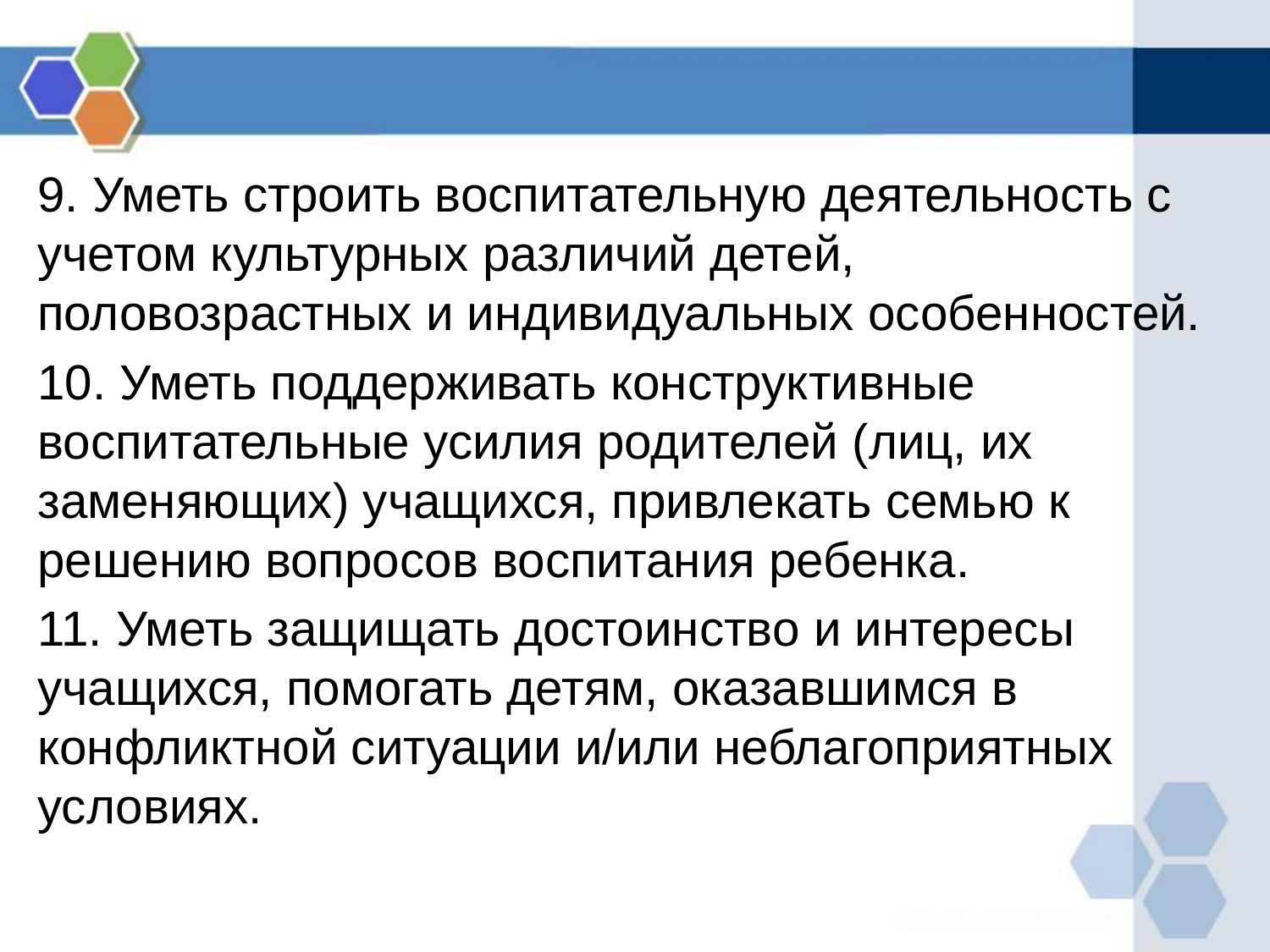

9. Уметь строить воспитательную деятельность с учетом культурных различий детей, половозрастных и индивидуальных особенностей.
10. Уметь поддерживать конструктивные воспитательные усилия родителей (лиц, их заменяющих) учащихся, привлекать семью к решению вопросов воспитания ребенка.
11. Уметь защищать достоинство и интересы учащихся, помогать детям, оказавшимся в конфликтной ситуации и/или неблагоприятных условиях.